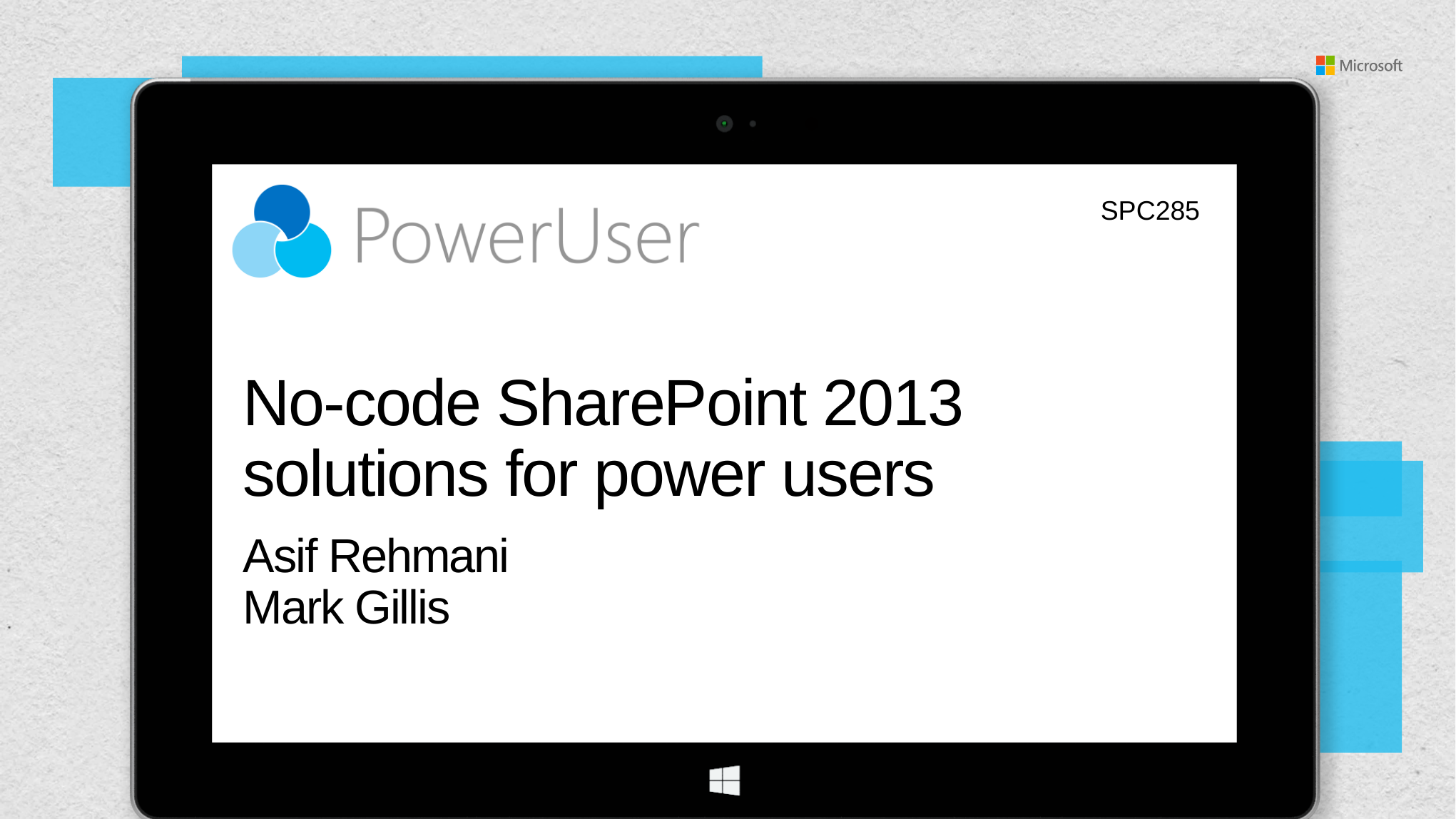

SPC285
# No-code SharePoint 2013 solutions for power users
Asif Rehmani
Mark Gillis